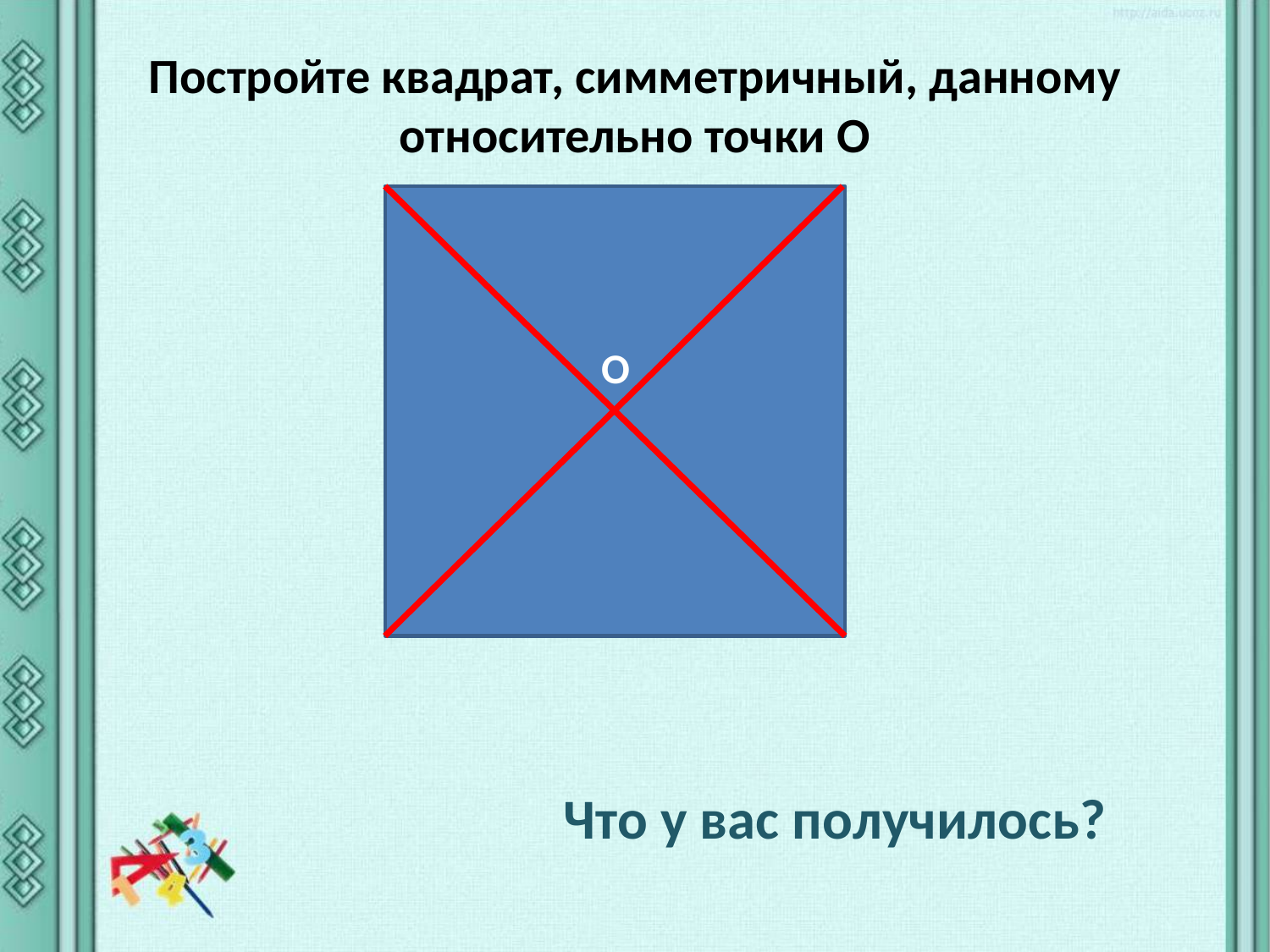

Постройте квадрат, симметричный, данному относительно точки О

О
Что у вас получилось?